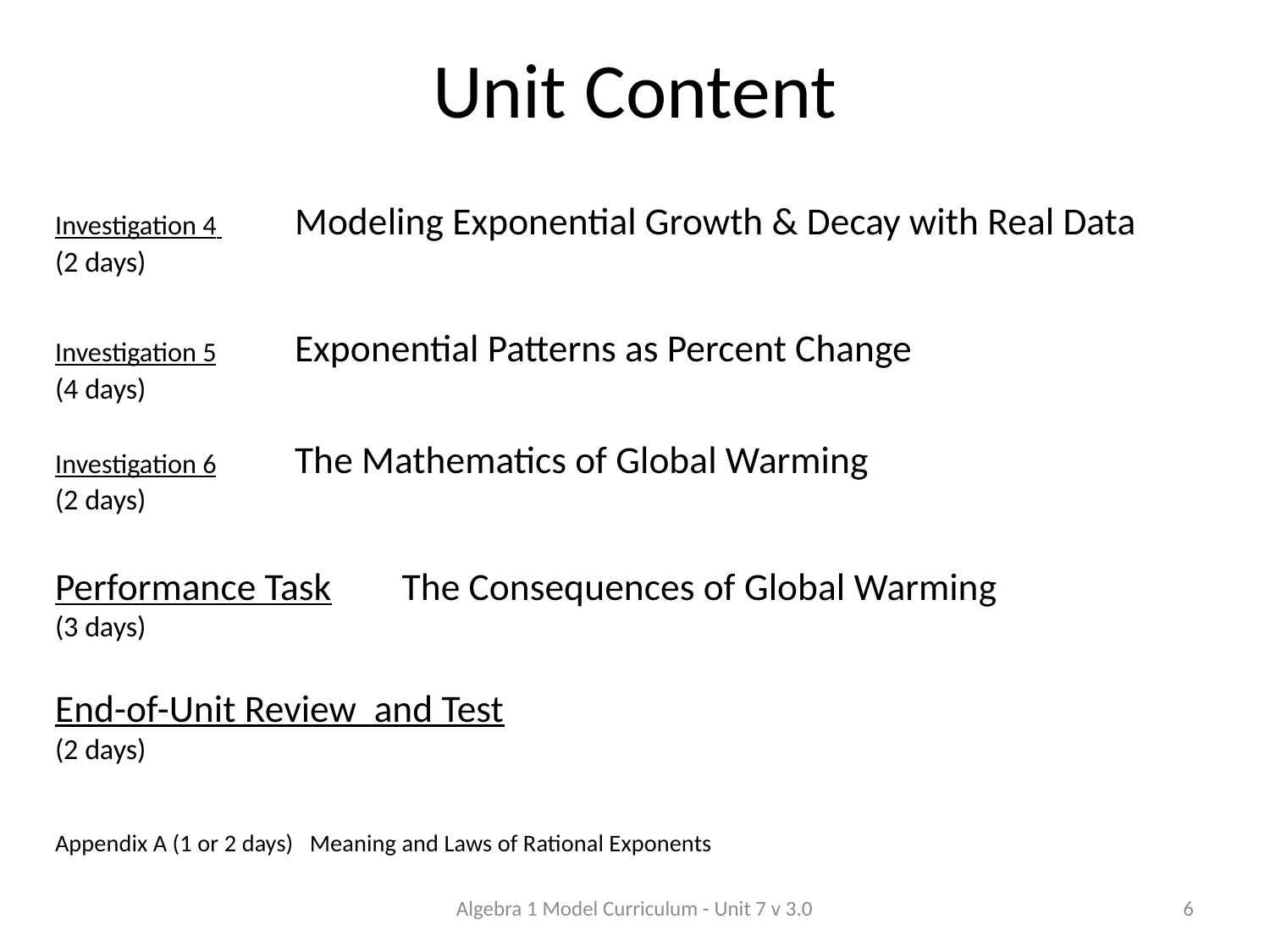

# Unit Content
Investigation 4 	 Modeling Exponential Growth & Decay with Real Data
(2 days)

Investigation 5	 Exponential Patterns as Percent Change
(4 days)

Investigation 6	 The Mathematics of Global Warming
(2 days)

Performance Task	The Consequences of Global Warming
(3 days)

End-of-Unit Review  and Test
(2 days)

Appendix A (1 or 2 days)   Meaning and Laws of Rational Exponents

Algebra 1 Model Curriculum - Unit 7 v 3.0
6